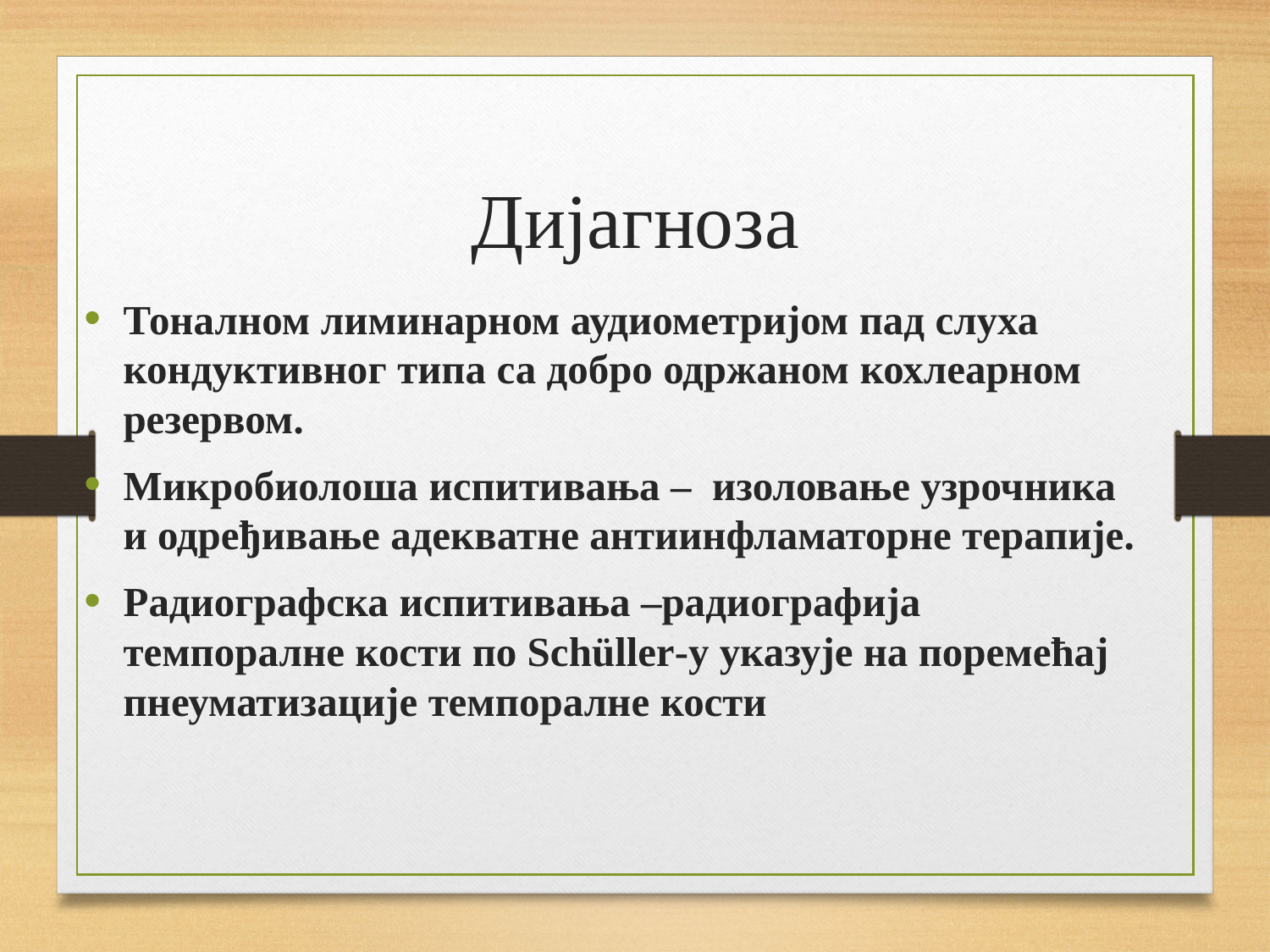

# Дијагноза
Тоналном лиминарном аудиометријом пад слуха кондуктивног типа са добро одржаном кохлеарном резервом.
Микробиолоша испитивања –  изоловање узрочника и одређивање адекватне антиинфламаторне терапије.
Радиографска испитивања –радиографија темпоралне кости по Schüllеr-у указује на поремећај пнеуматизације темпоралне кости